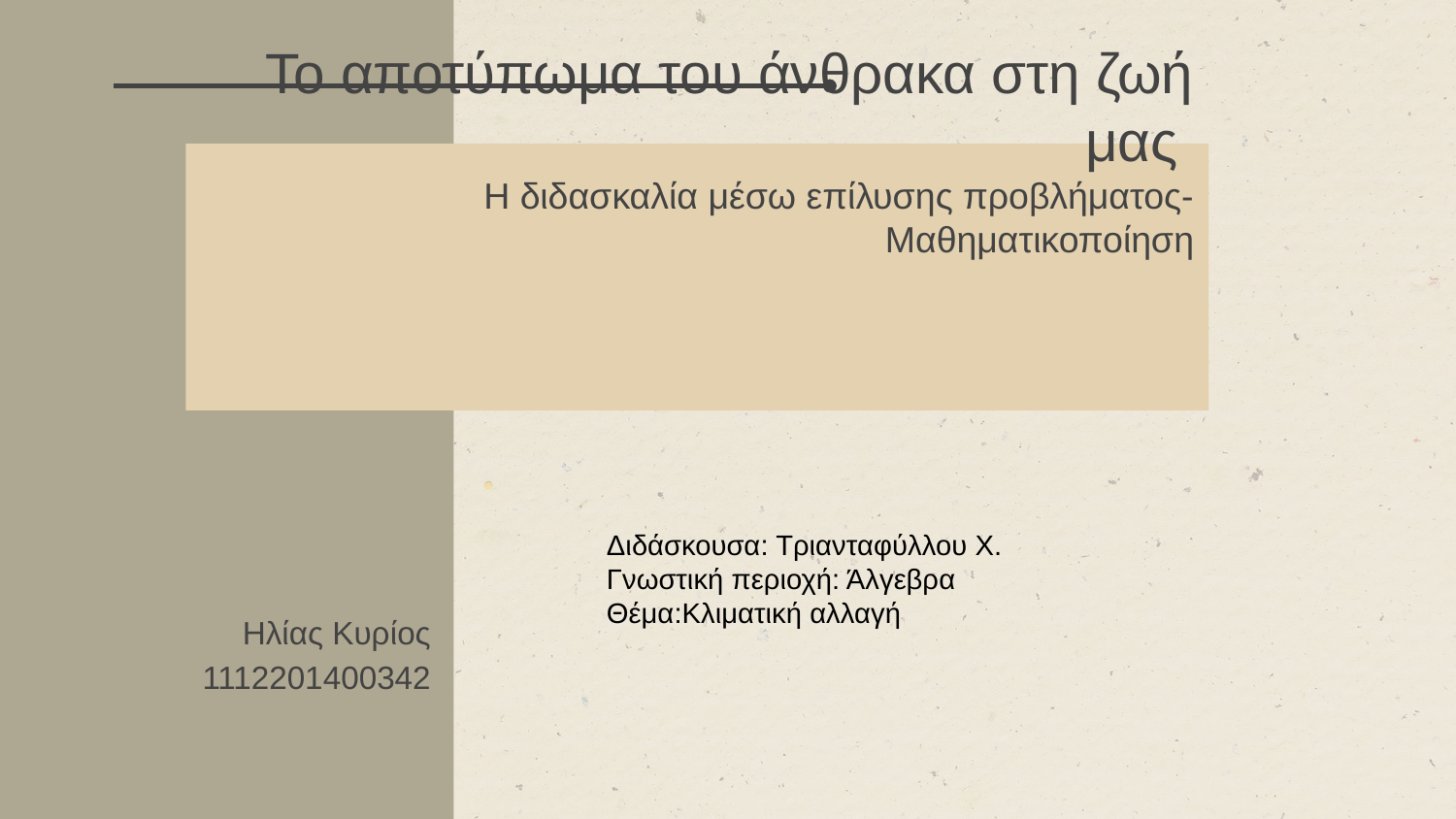

# Το αποτύπωμα του άνθρακα στη ζωή μας Η διδασκαλία μέσω επίλυσης προβλήματος-Μαθηματικοποίηση
Διδάσκουσα: Τριανταφύλλου Χ.
Γνωστική περιοχή: Άλγεβρα
Θέμα:Κλιματική αλλαγή
Ηλίας Κυρίος 1112201400342